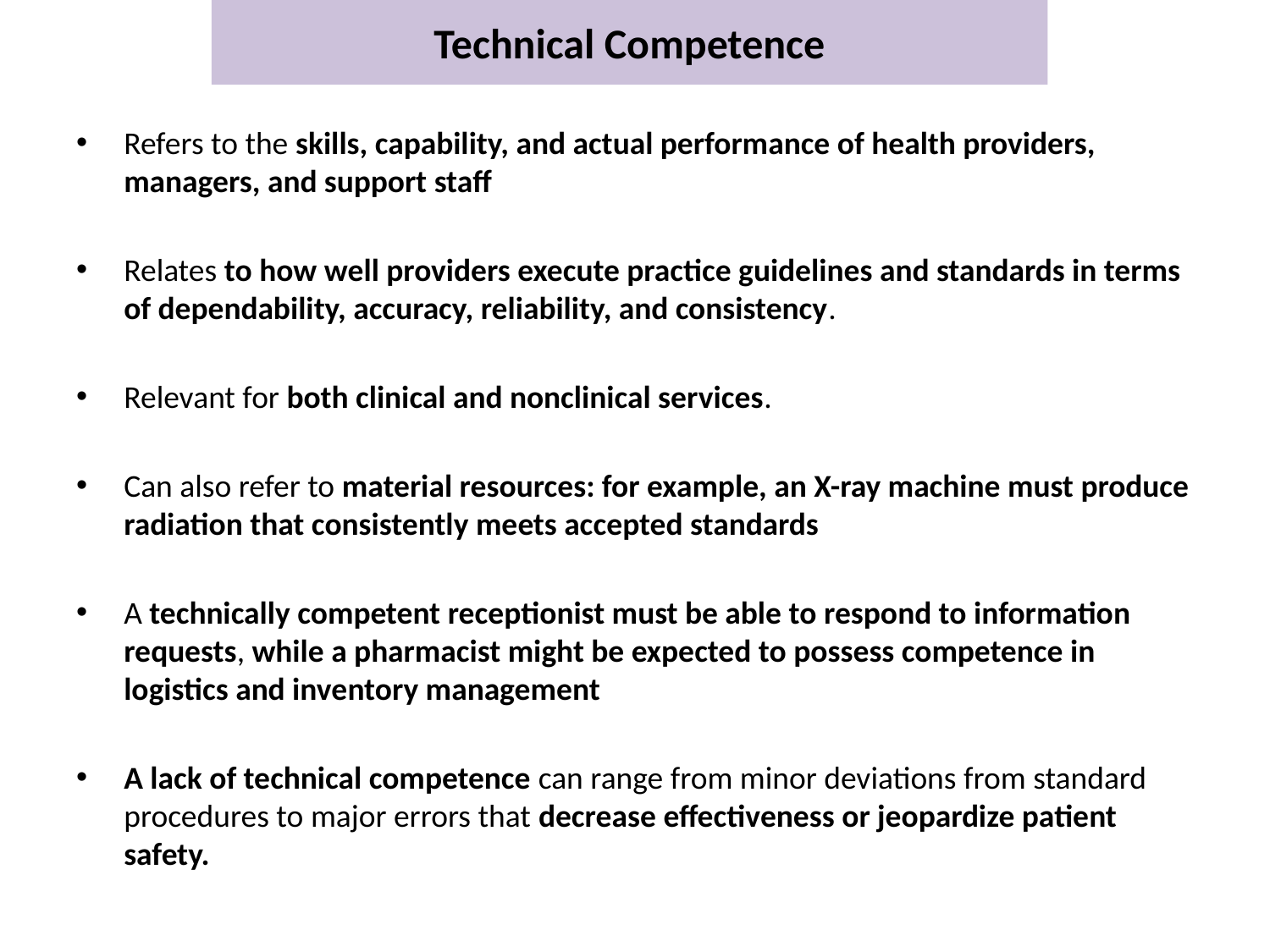

# Technical Competence
Refers to the skills, capability, and actual performance of health providers, managers, and support staff

Relates to how well providers execute practice guidelines and standards in terms of dependability, accuracy, reliability, and consistency.

Relevant for both clinical and nonclinical services.

Can also refer to material resources: for example, an X-ray machine must produce radiation that consistently meets accepted standards

A technically competent receptionist must be able to respond to information requests, while a pharmacist might be expected to possess competence in logistics and inventory management

A lack of technical competence can range from minor deviations from standard procedures to major errors that decrease effectiveness or jeopardize patient safety.